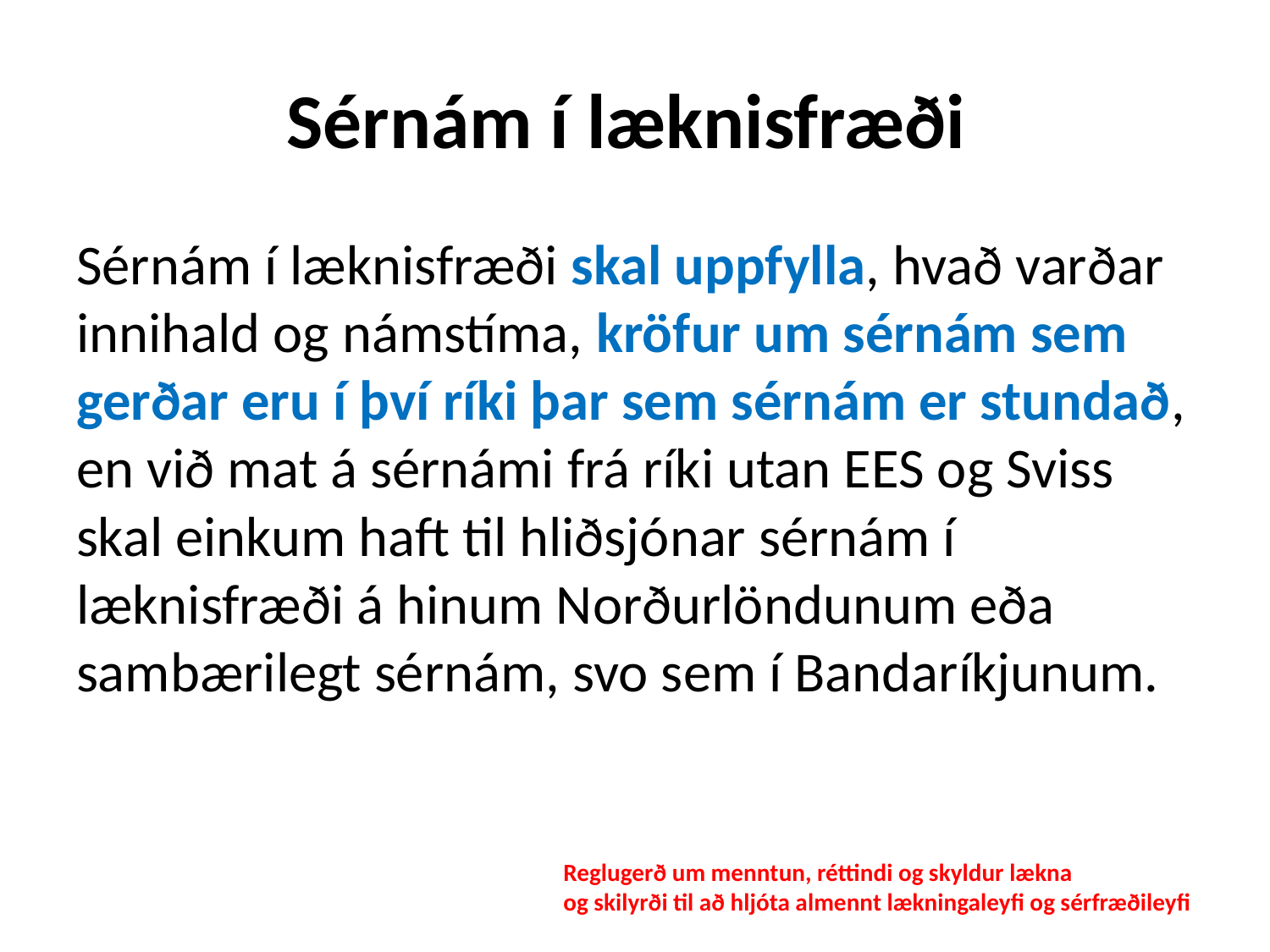

# Sérnám í læknisfræði
Sérnám í læknisfræði skal uppfylla, hvað varðar innihald og námstíma, kröfur um sérnám sem gerðar eru í því ríki þar sem sérnám er stundað, en við mat á sérnámi frá ríki utan EES og Sviss skal einkum haft til hliðsjónar sérnám í læknisfræði á hinum Norðurlöndunum eða sambærilegt sérnám, svo sem í Bandaríkjunum.

Reglugerð um menntun, réttindi og skyldur lækna
og skilyrði til að hljóta almennt lækningaleyfi og sérfræðileyfi